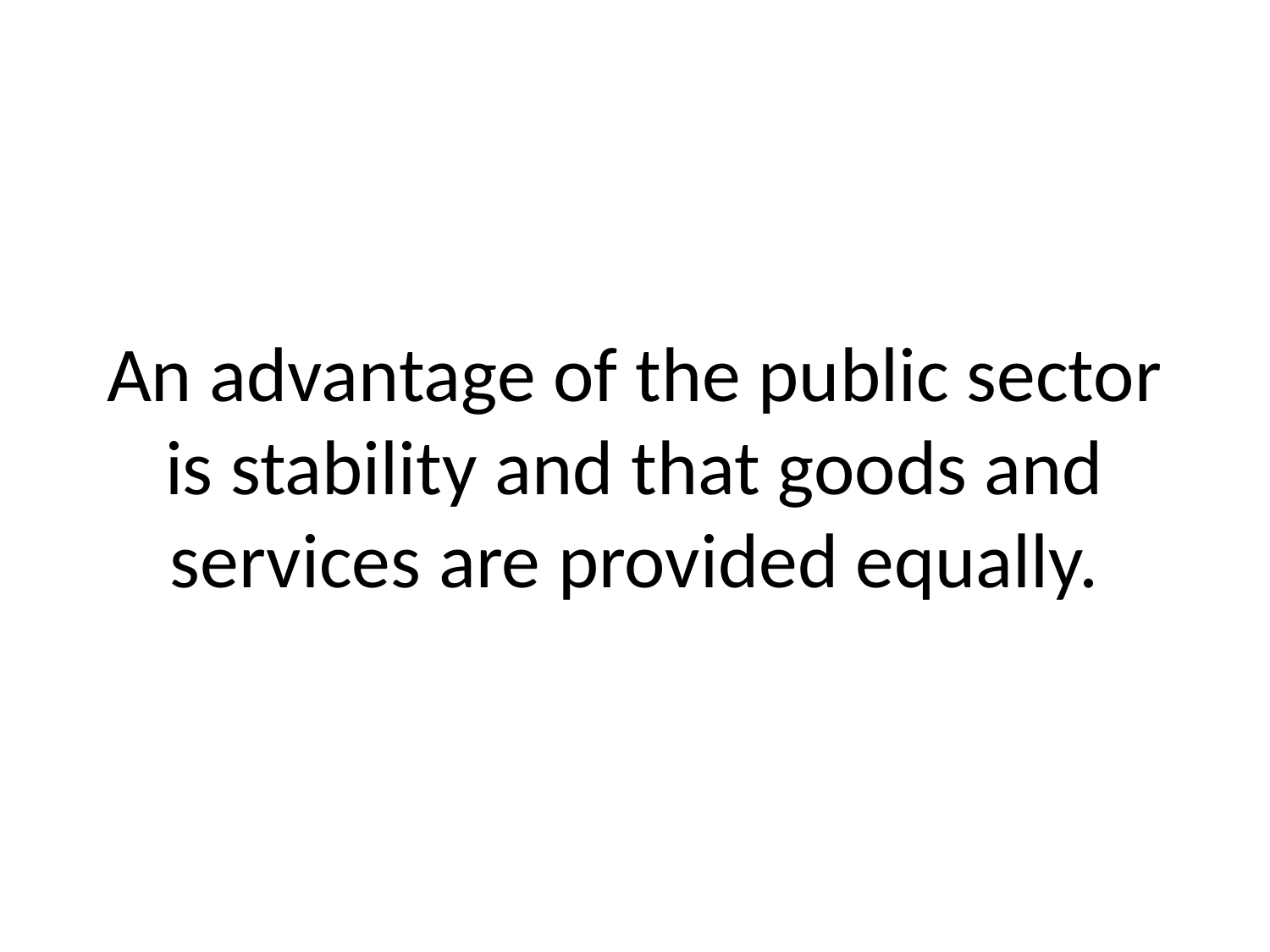

# An advantage of the public sector is stability and that goods and services are provided equally.